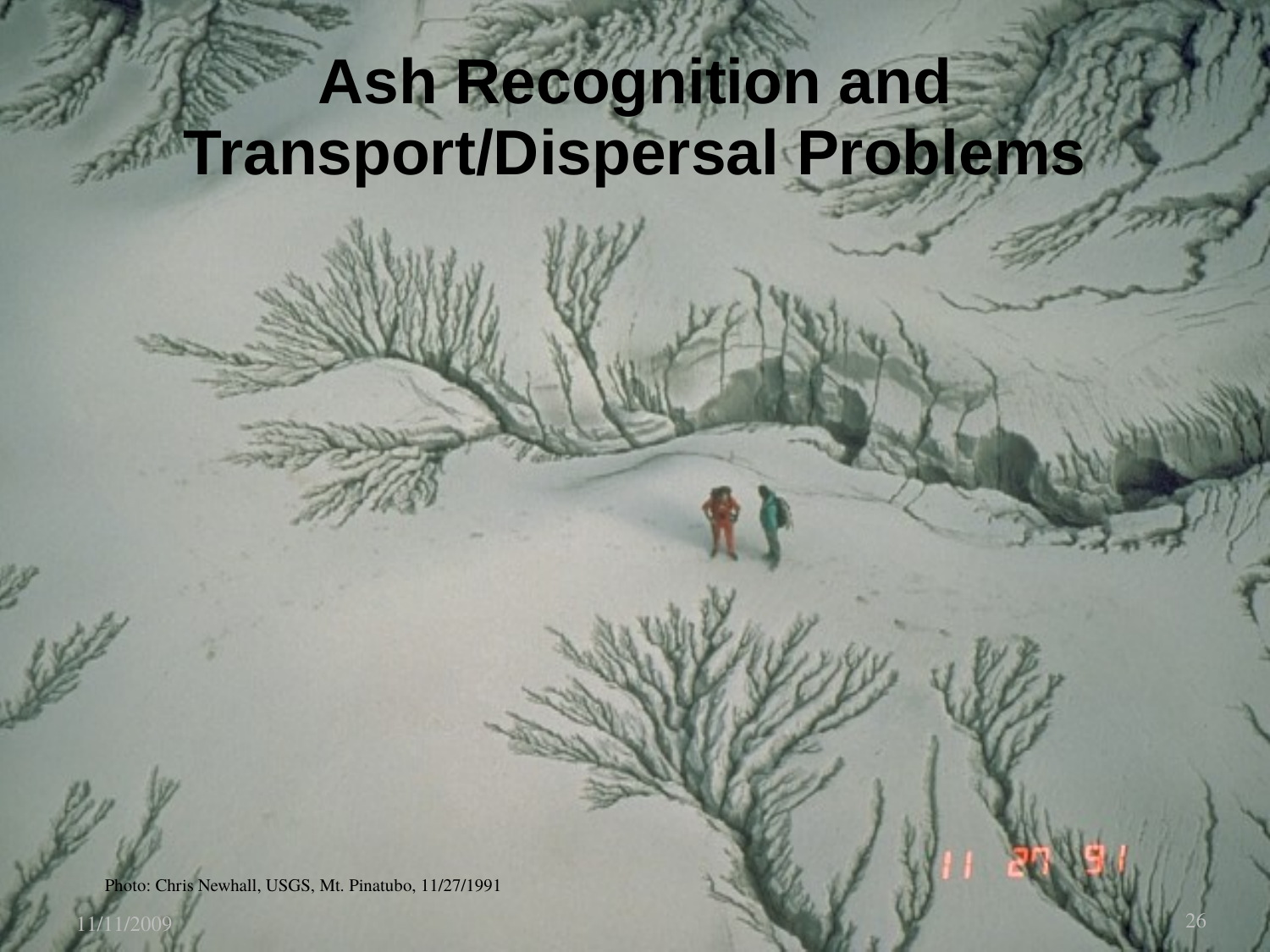

# Ash Recognition and Transport/Dispersal Problems
Photo: Chris Newhall, USGS, Mt. Pinatubo, 11/27/1991
11/11/2009
26